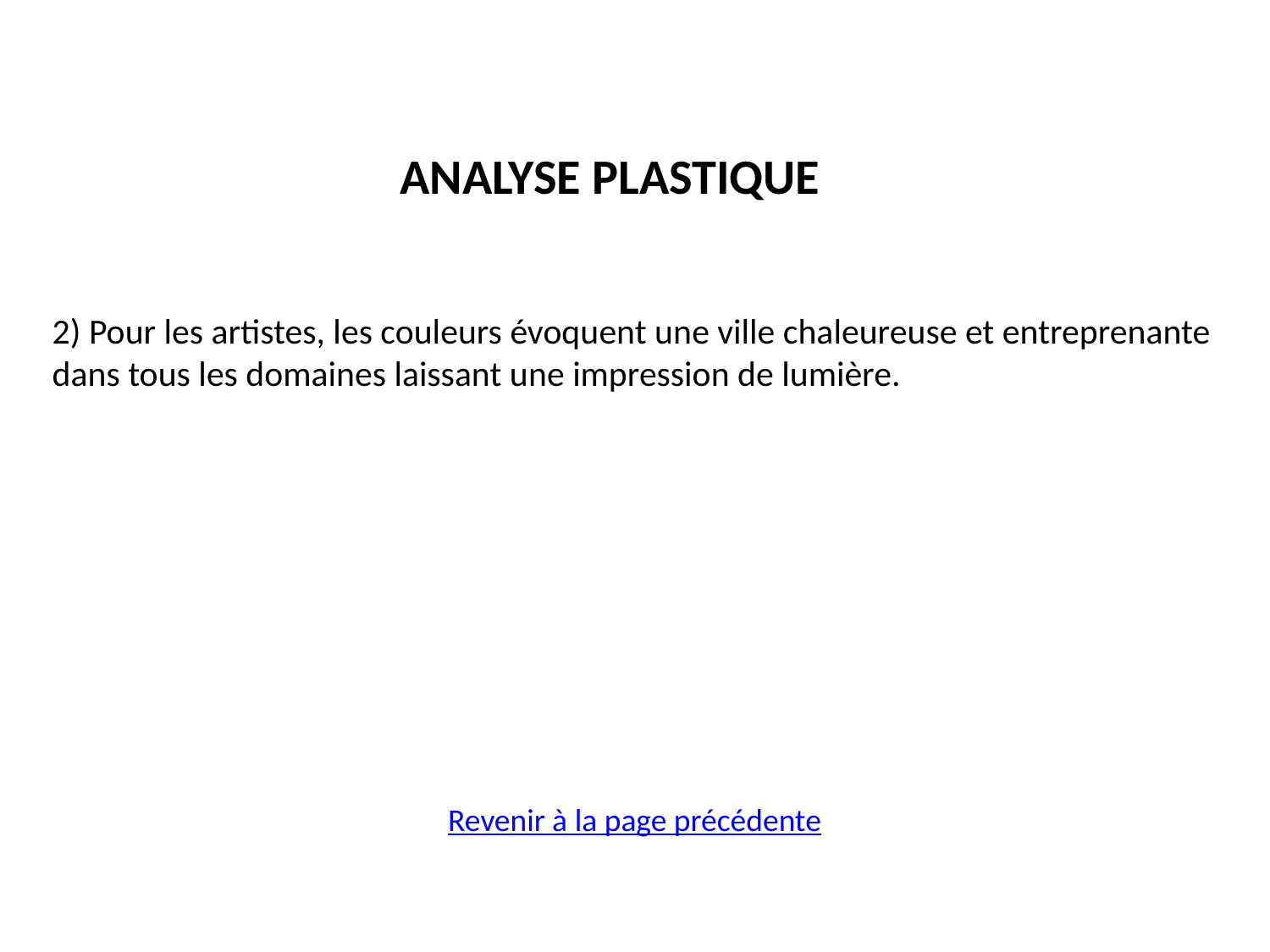

ANALYSE PLASTIQUE

2) Pour les artistes, les couleurs évoquent une ville chaleureuse et entreprenante dans tous les domaines laissant une impression de lumière.
Revenir à la page précédente